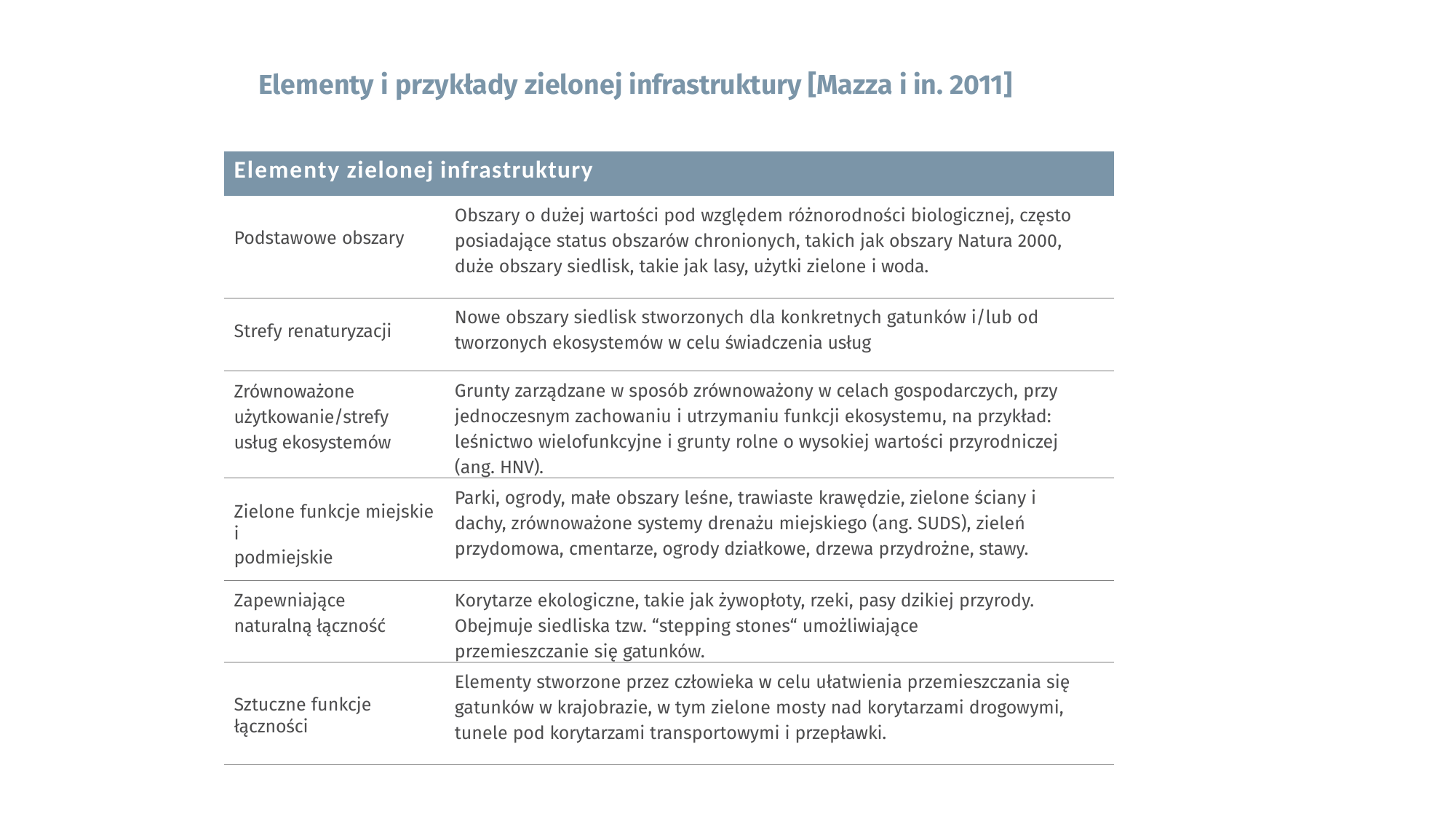

Elementy i przykłady zielonej infrastruktury [Mazza i in. 2011]
| Elementy zielonej infrastruktury |  |
| --- | --- |
| Podstawowe obszary | Obszary o dużej wartości pod względem różnorodności biologicznej, często posiadające status obszarów chronionych, takich jak obszary Natura 2000, duże obszary siedlisk, takie jak lasy, użytki zielone i woda. |
| Strefy renaturyzacji | Nowe obszary siedlisk stworzonych dla konkretnych gatunków i/lub od tworzonych ekosystemów w celu świadczenia usług |
| Zrównoważone użytkowanie/strefy usług ekosystemów | Grunty zarządzane w sposób zrównoważony w celach gospodarczych, przy jednoczesnym zachowaniu i utrzymaniu funkcji ekosystemu, na przykład: leśnictwo wielofunkcyjne i grunty rolne o wysokiej wartości przyrodniczej (ang. HNV). |
| Zielone funkcje miejskie i podmiejskie | Parki, ogrody, małe obszary leśne, trawiaste krawędzie, zielone ściany i dachy, zrównoważone systemy drenażu miejskiego (ang. SUDS), zieleń przydomowa, cmentarze, ogrody działkowe, drzewa przydrożne, stawy. |
| Zapewniające naturalną łączność | Korytarze ekologiczne, takie jak żywopłoty, rzeki, pasy dzikiej przyrody. Obejmuje siedliska tzw. “stepping stones“ umożliwiające przemieszczanie się gatunków. |
| Sztuczne funkcje łączności | Elementy stworzone przez człowieka w celu ułatwienia przemieszczania się gatunków w krajobrazie, w tym zielone mosty nad korytarzami drogowymi, tunele pod korytarzami transportowymi i przepławki. |